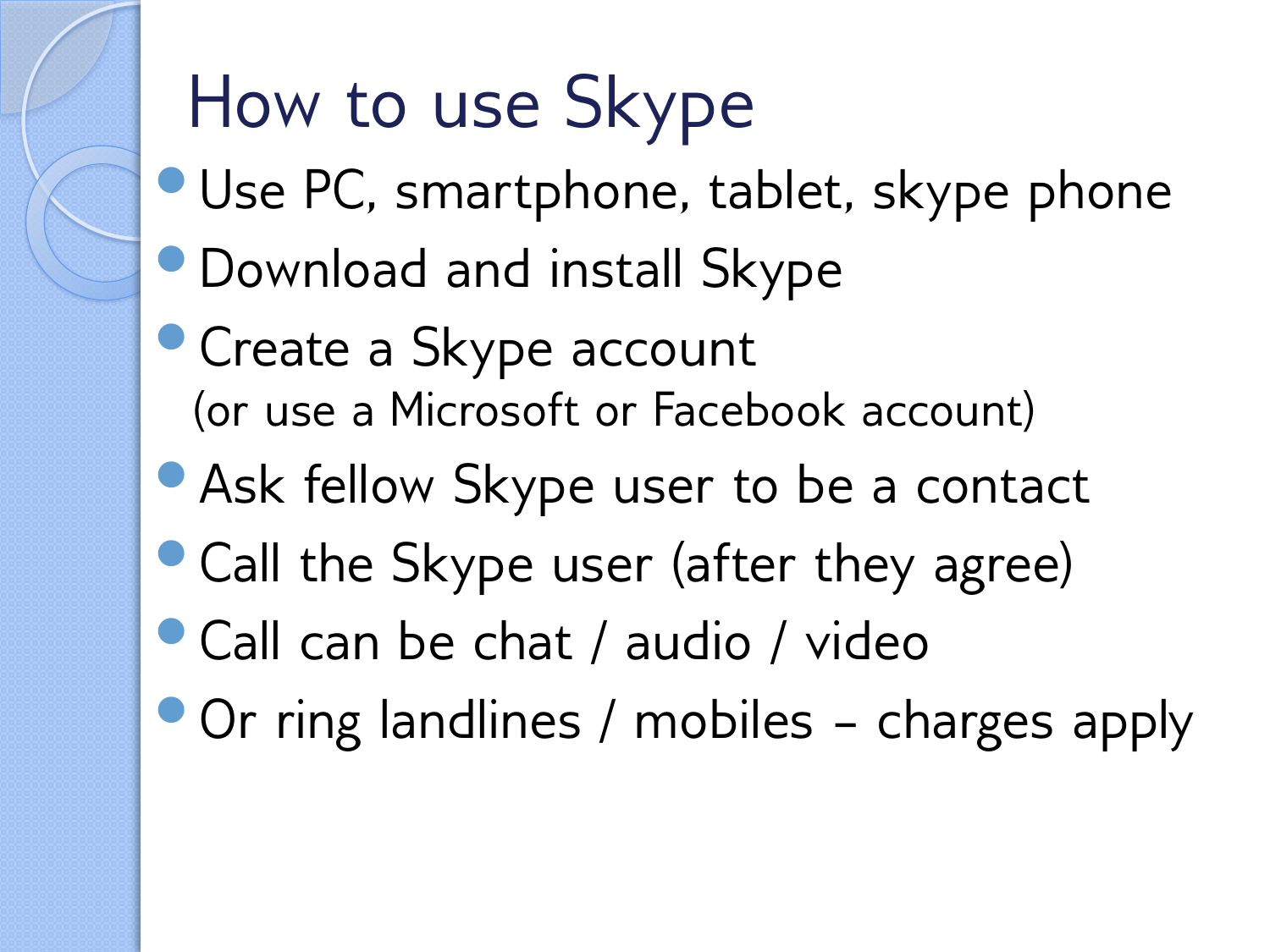

# How to use Skype
Use PC, smartphone, tablet, skype phone
Download and install Skype
Create a Skype account
(or use a Microsoft or Facebook account)
Ask fellow Skype user to be a contact
Call the Skype user (after they agree)
Call can be chat / audio / video
Or ring landlines / mobiles – charges apply